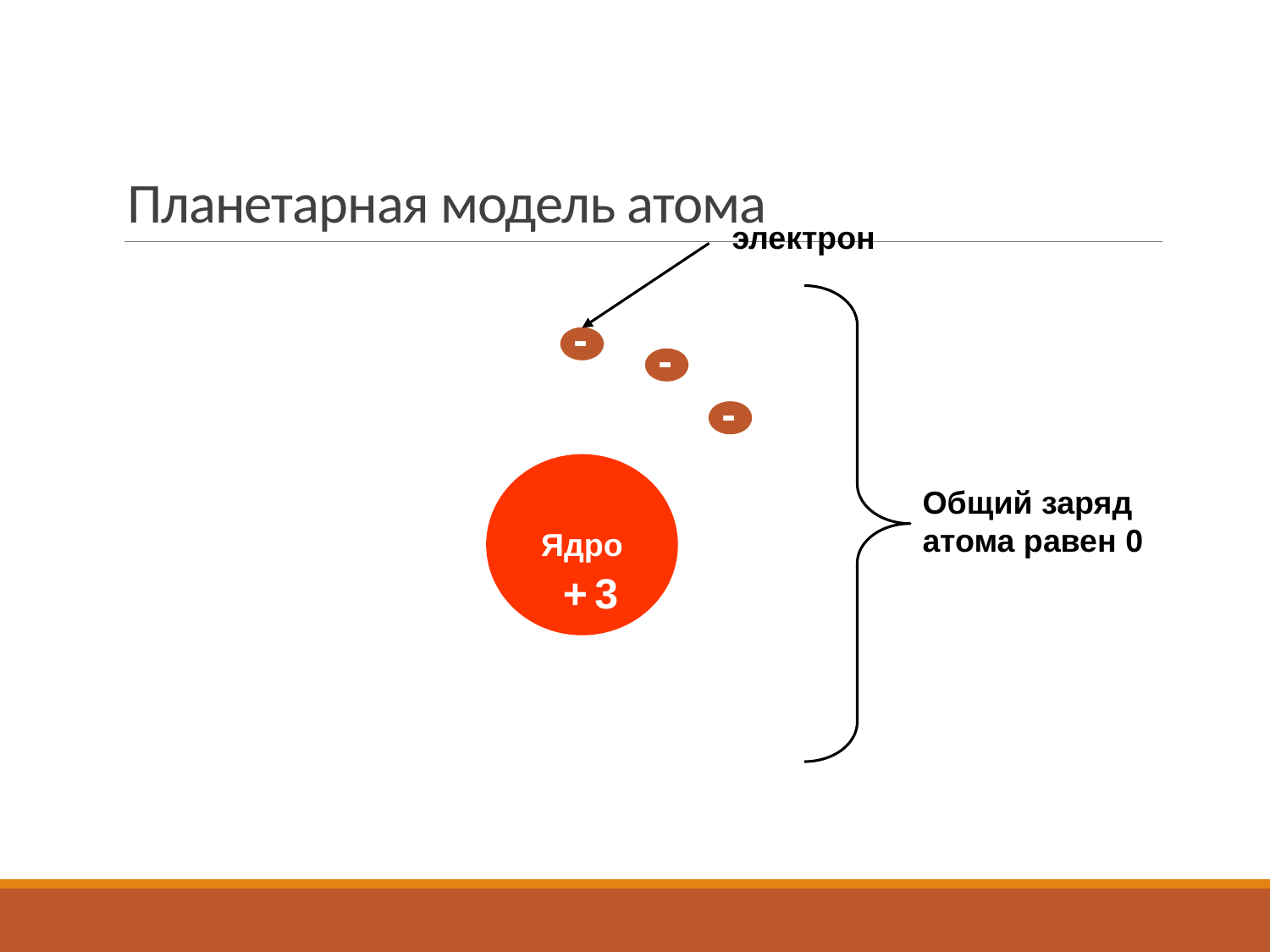

# Планетарная модель атома
электрон

-

-

-

Ядро
Общий заряд атома равен 0
+
3